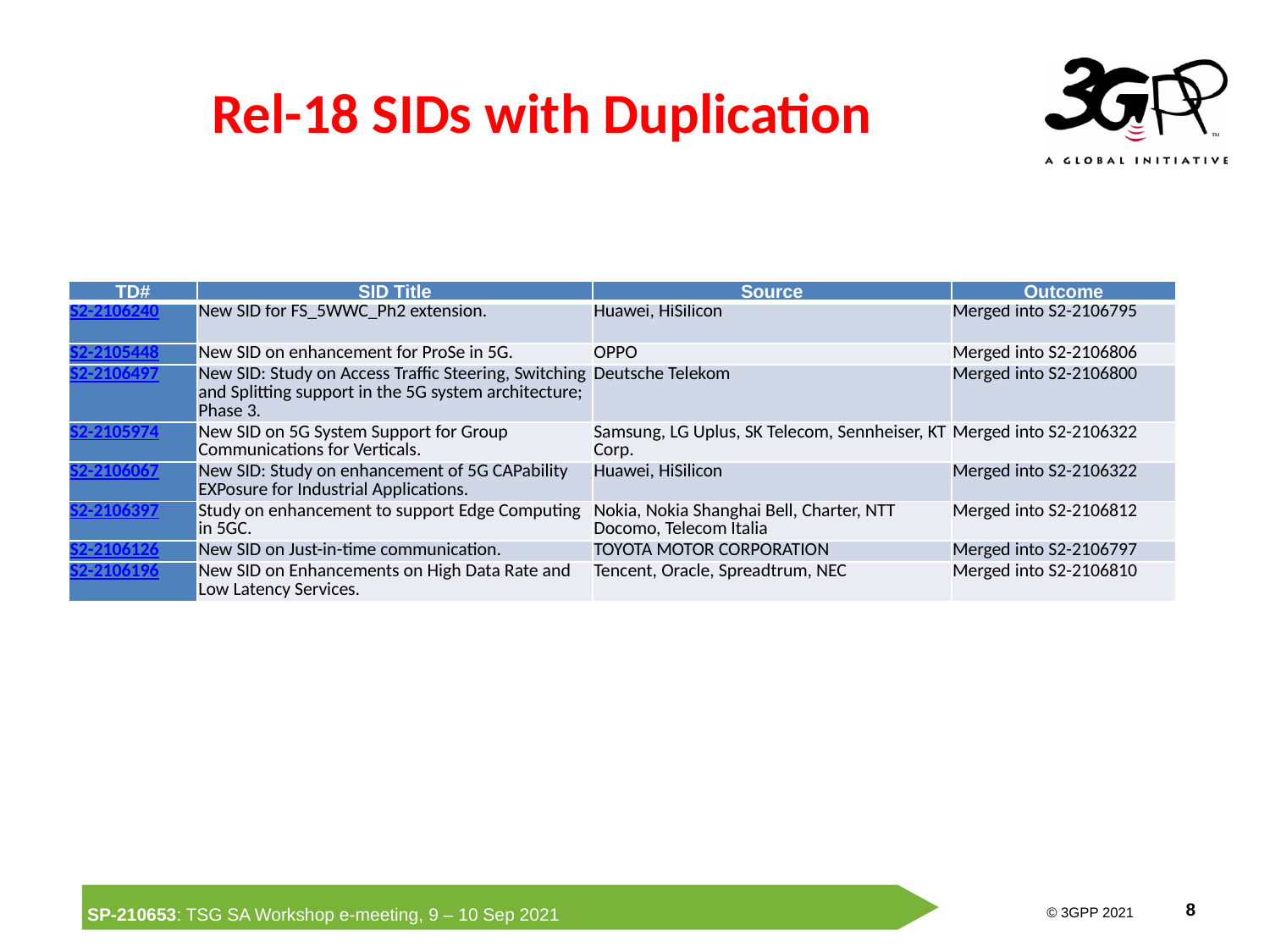

# Rel-18 SIDs with Duplication
| TD# | SID Title | Source | Outcome |
| --- | --- | --- | --- |
| S2-2106240 | New SID for FS\_5WWC\_Ph2 extension. | Huawei, HiSilicon | Merged into S2-2106795 |
| S2-2105448 | New SID on enhancement for ProSe in 5G. | OPPO | Merged into S2-2106806 |
| S2-2106497 | New SID: Study on Access Traffic Steering, Switching and Splitting support in the 5G system architecture; Phase 3. | Deutsche Telekom | Merged into S2-2106800 |
| S2-2105974 | New SID on 5G System Support for Group Communications for Verticals. | Samsung, LG Uplus, SK Telecom, Sennheiser, KT Corp. | Merged into S2-2106322 |
| S2-2106067 | New SID: Study on enhancement of 5G CAPability EXPosure for Industrial Applications. | Huawei, HiSilicon | Merged into S2-2106322 |
| S2-2106397 | Study on enhancement to support Edge Computing in 5GC. | Nokia, Nokia Shanghai Bell, Charter, NTT Docomo, Telecom Italia | Merged into S2-2106812 |
| S2-2106126 | New SID on Just-in-time communication. | TOYOTA MOTOR CORPORATION | Merged into S2-2106797 |
| S2-2106196 | New SID on Enhancements on High Data Rate and Low Latency Services. | Tencent, Oracle, Spreadtrum, NEC | Merged into S2-2106810 |